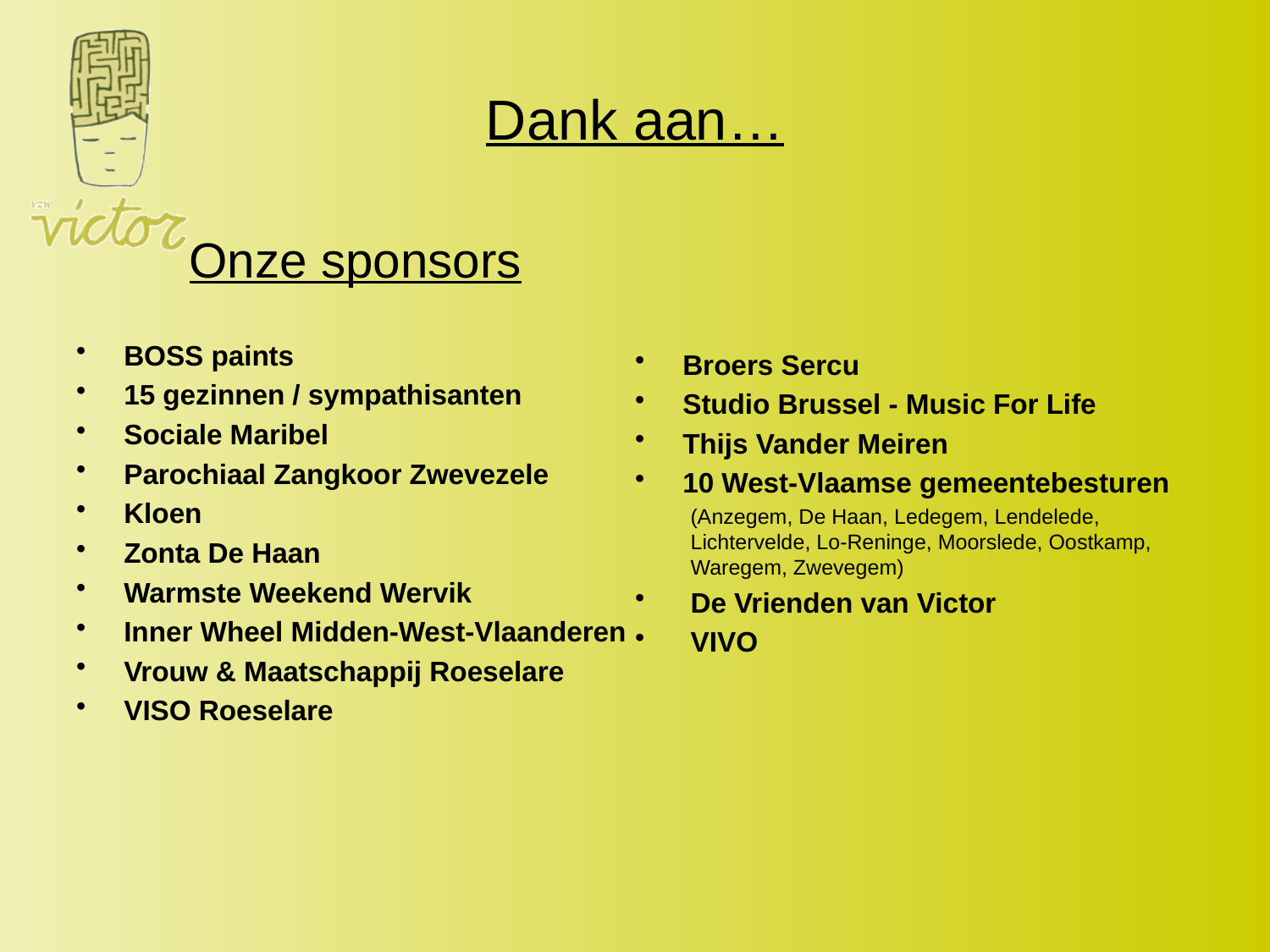

# Dank aan…
Onze sponsors

BOSS paints
15 gezinnen / sympathisanten
Sociale Maribel
Parochiaal Zangkoor Zwevezele
Kloen
Zonta De Haan
Warmste Weekend Wervik
Inner Wheel Midden-West-Vlaanderen
Vrouw & Maatschappij Roeselare
VISO Roeselare

Broers Sercu
Studio Brussel - Music For Life
Thijs Vander Meiren
10 West-Vlaamse gemeentebesturen
(Anzegem, De Haan, Ledegem, Lendelede, Lichtervelde, Lo-Reninge, Moorslede, Oostkamp, Waregem, Zwevegem)
 De Vrienden van Victor
 VIVO